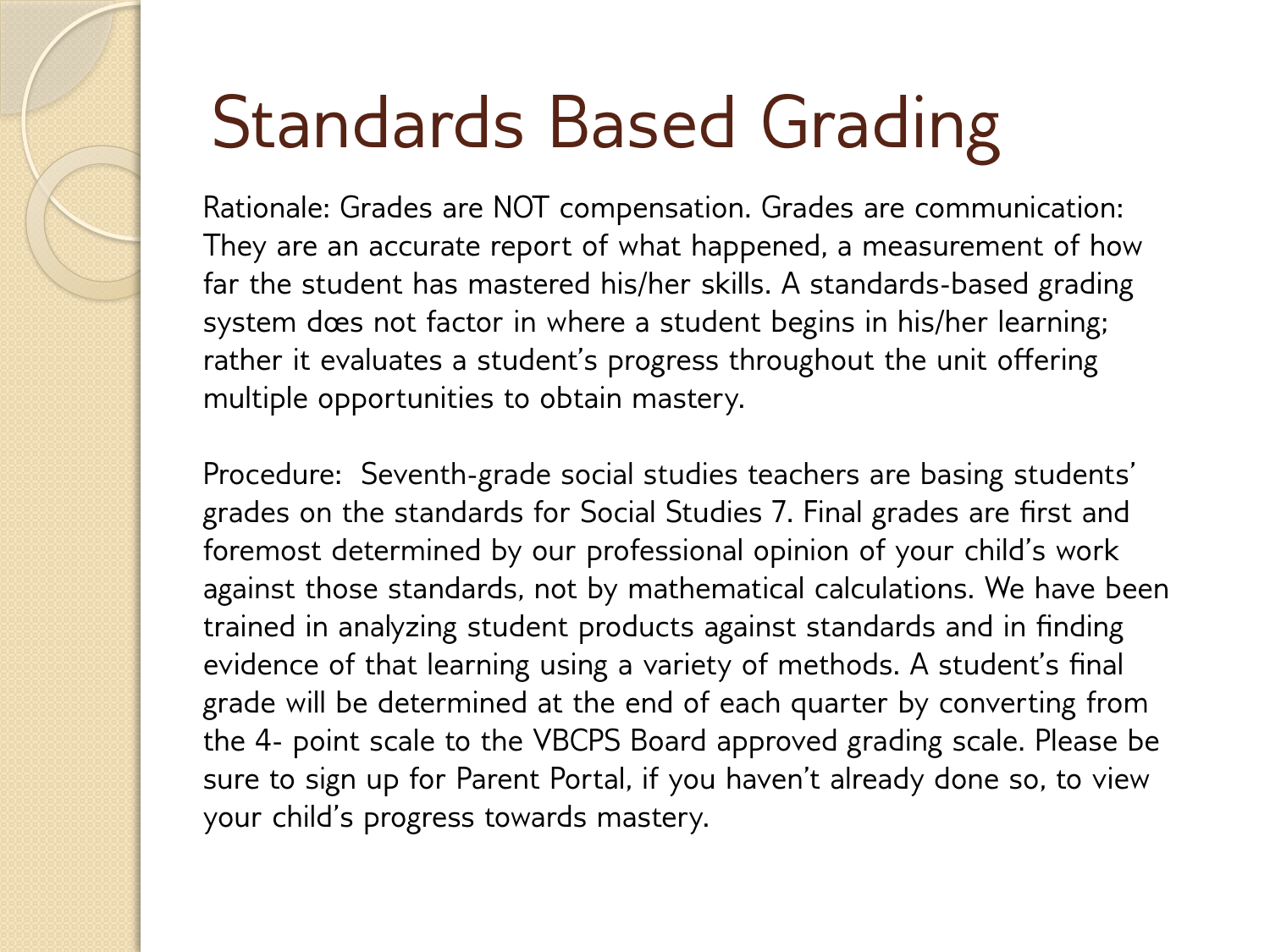

# Standards Based Grading
Rationale: Grades are NOT compensation. Grades are communication: They are an accurate report of what happened, a measurement of how far the student has mastered his/her skills. A standards-based grading system does not factor in where a student begins in his/her learning; rather it evaluates a student’s progress throughout the unit offering multiple opportunities to obtain mastery.

Procedure:  Seventh-grade social studies teachers are basing students’ grades on the standards for Social Studies 7. Final grades are first and foremost determined by our professional opinion of your child’s work against those standards, not by mathematical calculations. We have been trained in analyzing student products against standards and in finding evidence of that learning using a variety of methods. A student’s final grade will be determined at the end of each quarter by converting from the 4- point scale to the VBCPS Board approved grading scale. Please be sure to sign up for Parent Portal, if you haven’t already done so, to view your child’s progress towards mastery.